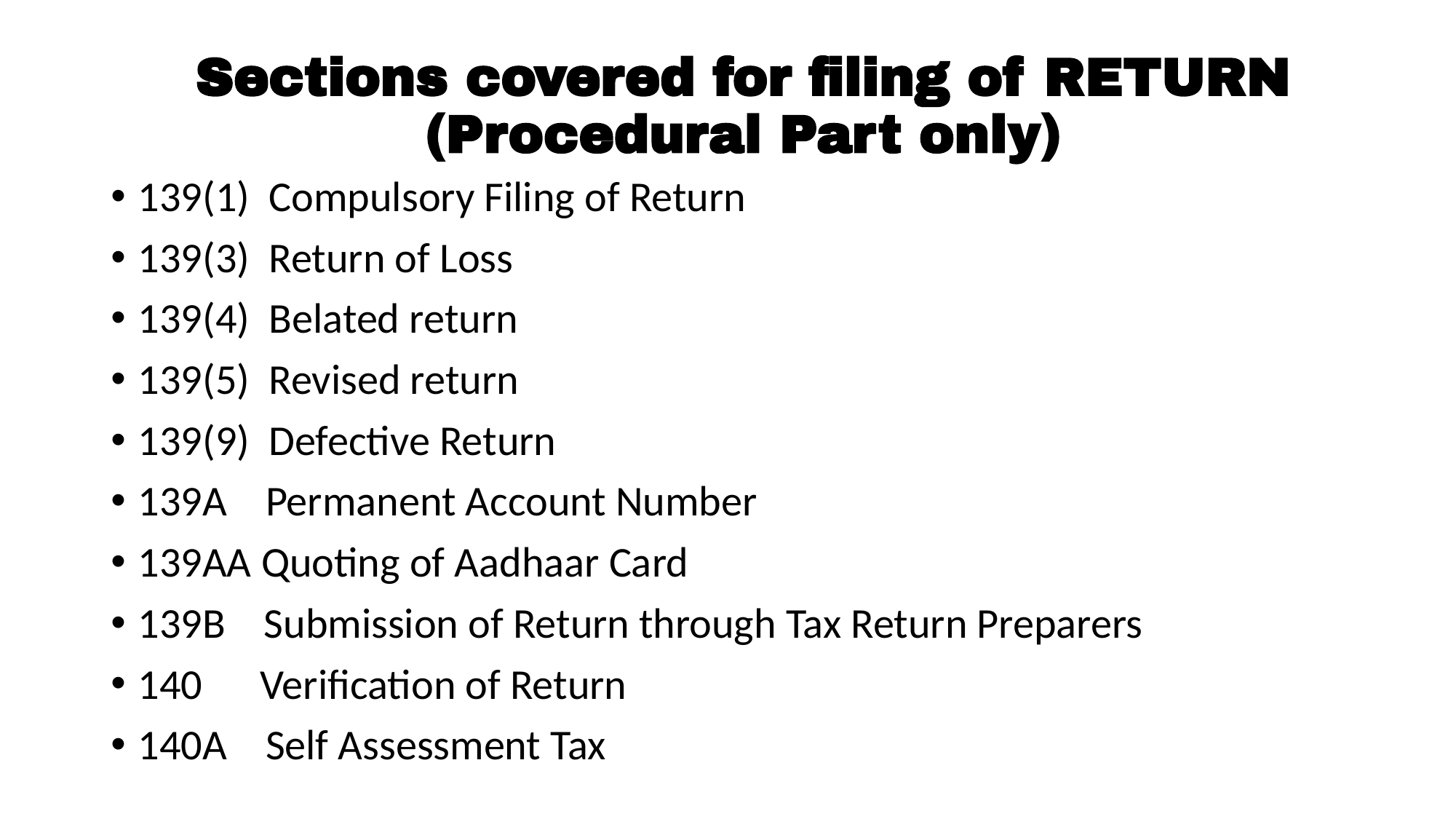

# Sections covered for filing of RETURN (Procedural Part only)
139(1)  Compulsory Filing of Return
139(3)  Return of Loss
139(4)  Belated return
139(5)  Revised return
139(9)  Defective Return
139A    Permanent Account Number
139AA Quoting of Aadhaar Card
139B    Submission of Return through Tax Return Preparers
140      Verification of Return
140A    Self Assessment Tax